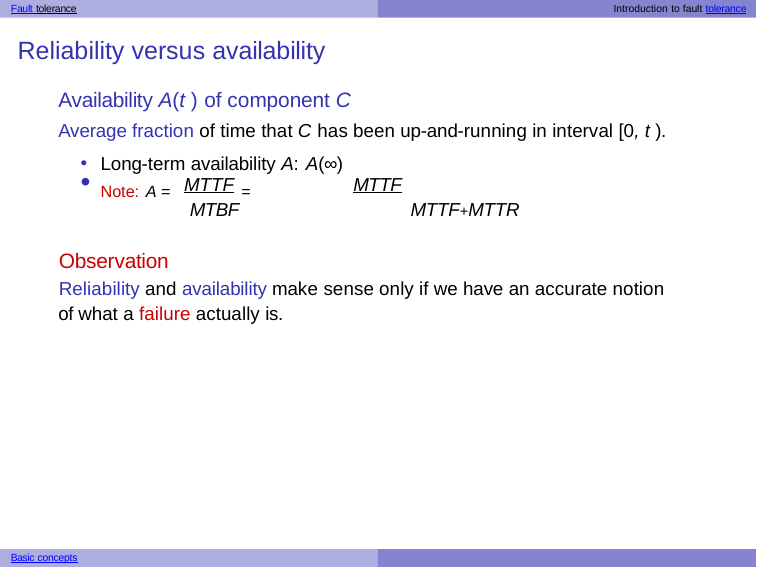

Fault tolerance	Introduction to fault tolerance
# Reliability versus availability
Availability A(t ) of component C
Average fraction of time that C has been up-and-running in interval [0, t ).
Long-term availability A: A(∞)
Note: A = MTTF = 	MTTF
MTBF	MTTF+MTTR

Observation
Reliability and availability make sense only if we have an accurate notion of what a failure actually is.

Basic concepts